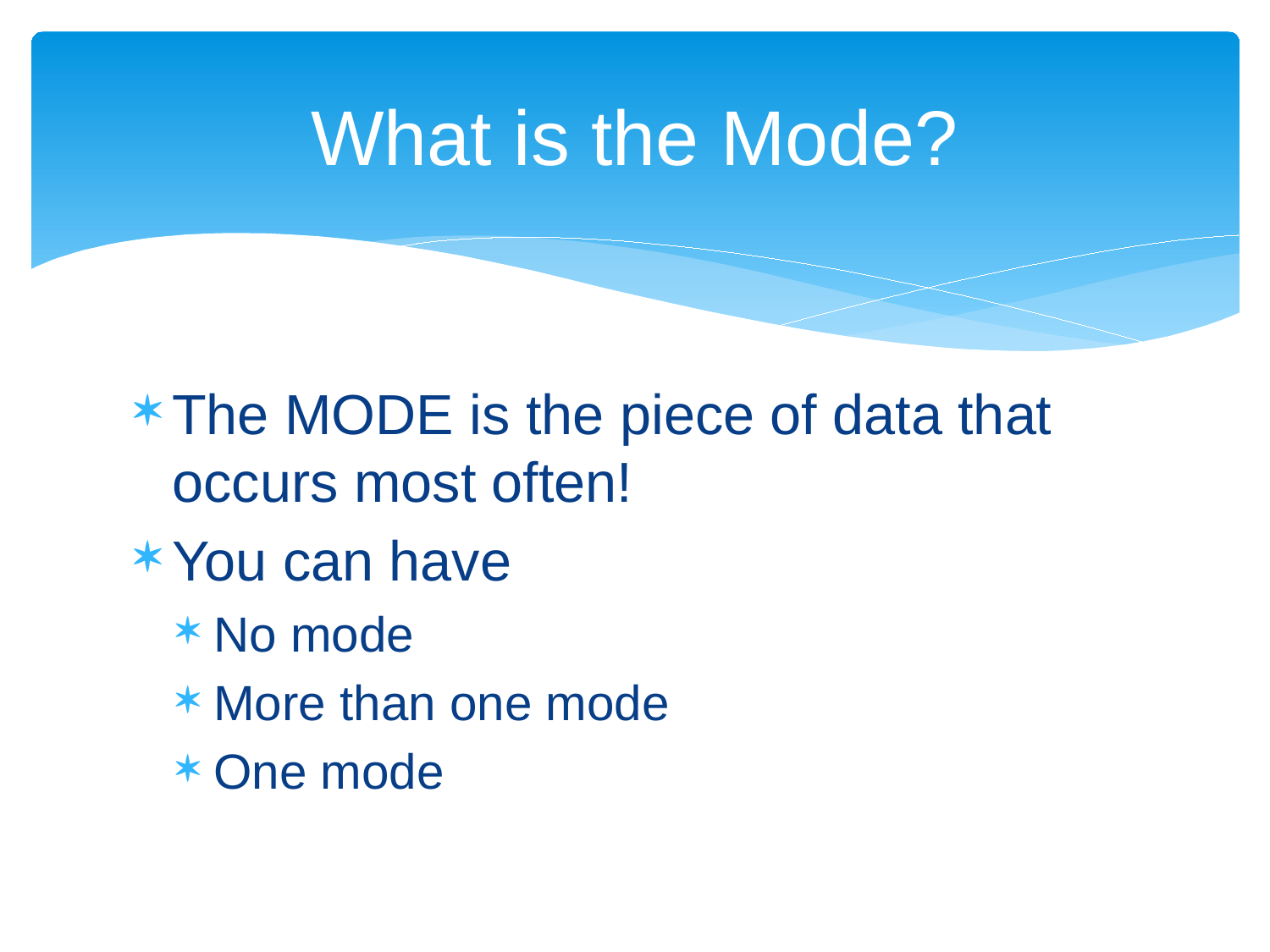

# What is the Mode?
The MODE is the piece of data that occurs most often!
You can have
No mode
More than one mode
One mode